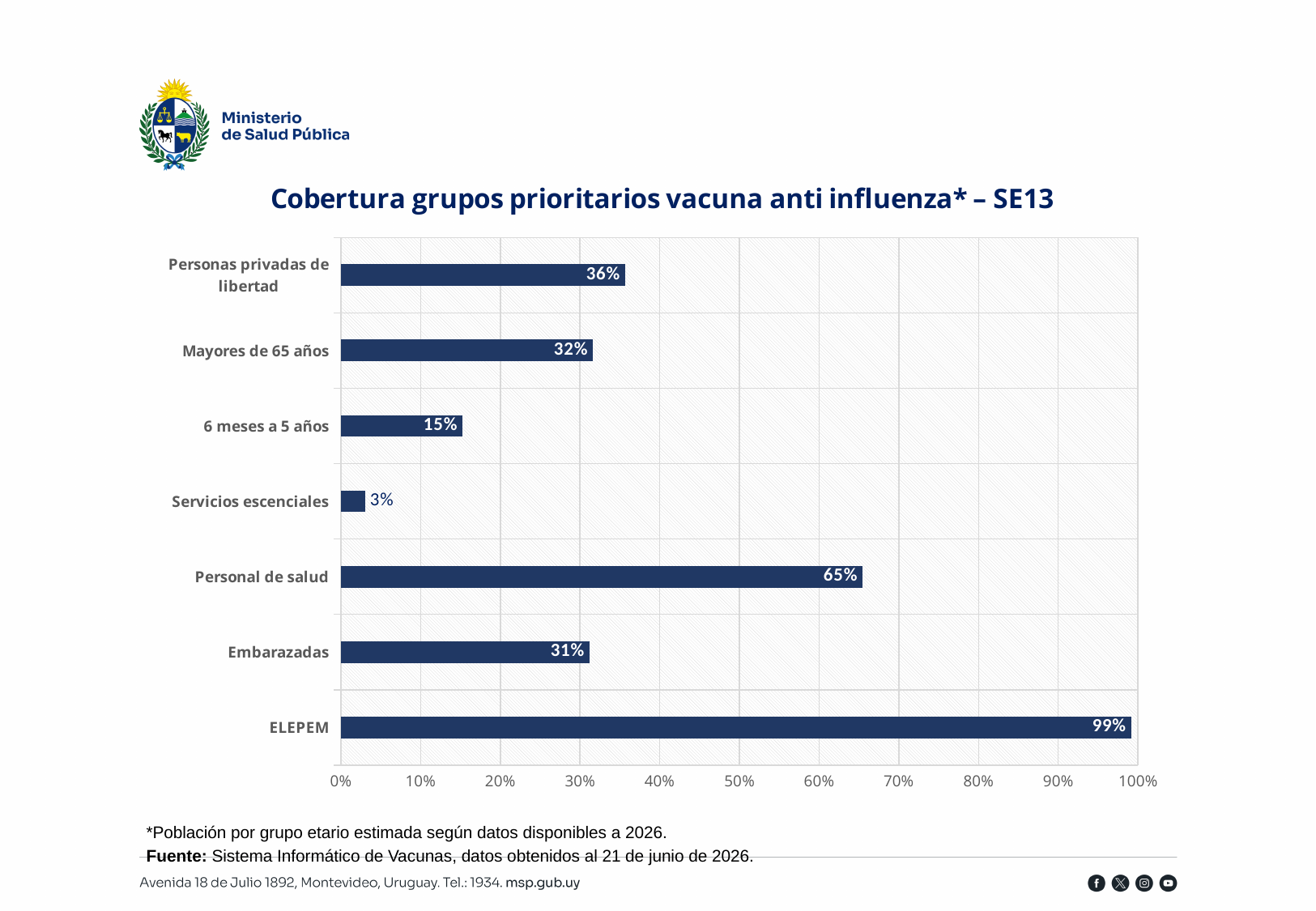

### Chart: Cobertura grupos prioritarios vacuna anti influenza* – SE13

| Category | Cobertura |
|---|---|
| ELEPEM | 0.9916666666666667 |
| Embarazadas | 0.3118421052631579 |
| Personal de salud | 0.6544068205173749 |
| Servicios escenciales | 0.03038 |
| 6 meses a 5 años | 0.1523082774687396 |
| Mayores de 65 años | 0.3160714527461519 |
| Personas privadas de libertad | 0.3565502834974634 |
*Población por grupo etario estimada según datos disponibles a 2026.
Fuente: Sistema Informático de Vacunas, datos obtenidos al 21 de junio de 2026.